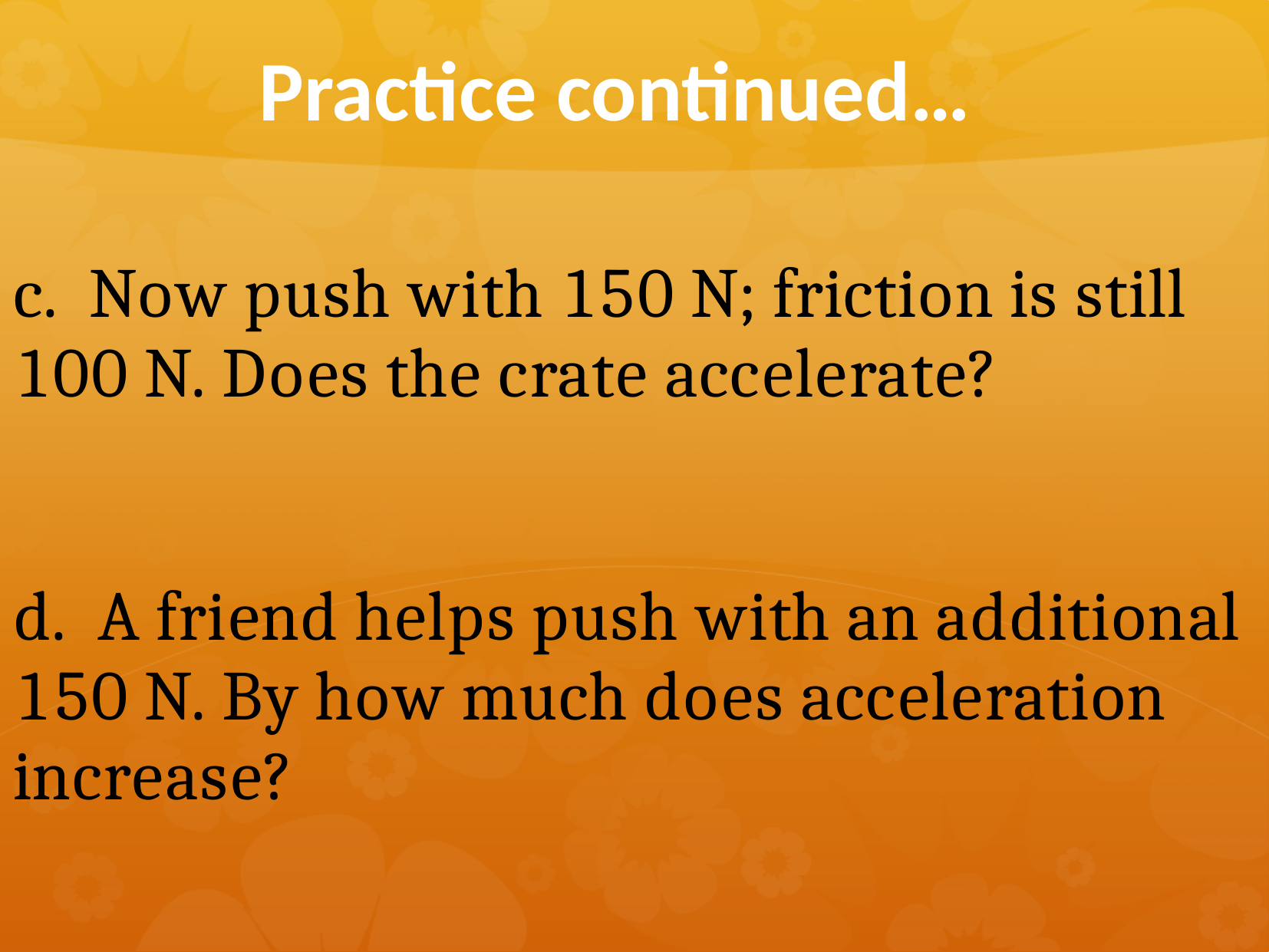

# Practice continued…
c.  Now push with 150 N; friction is still 100 N. Does the crate accelerate?
d.  A friend helps push with an additional 150 N. By how much does acceleration increase?